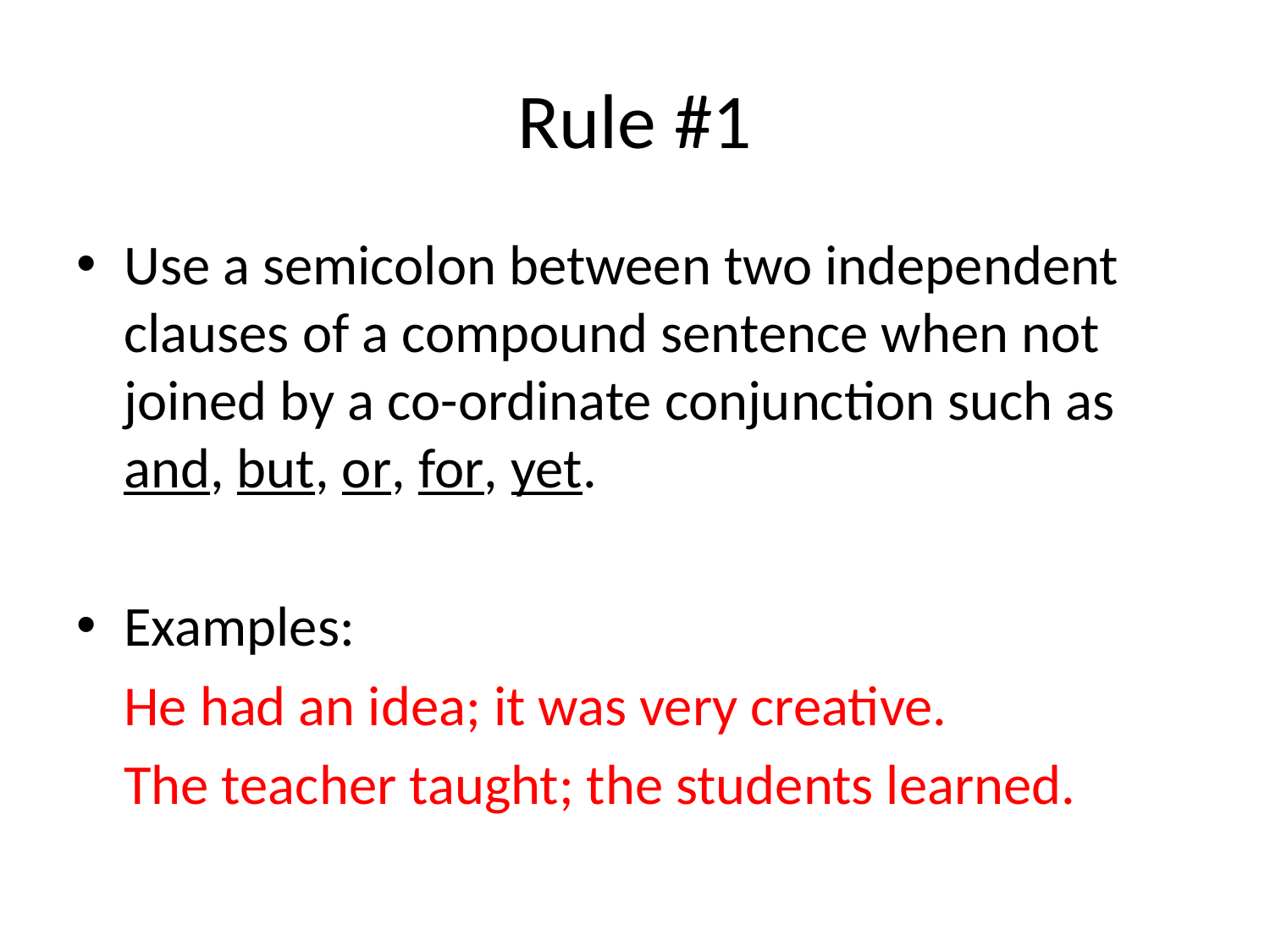

# Rule #1
Use a semicolon between two independent clauses of a compound sentence when not joined by a co-ordinate conjunction such as and, but, or, for, yet.

Examples:
	He had an idea; it was very creative.
	The teacher taught; the students learned.